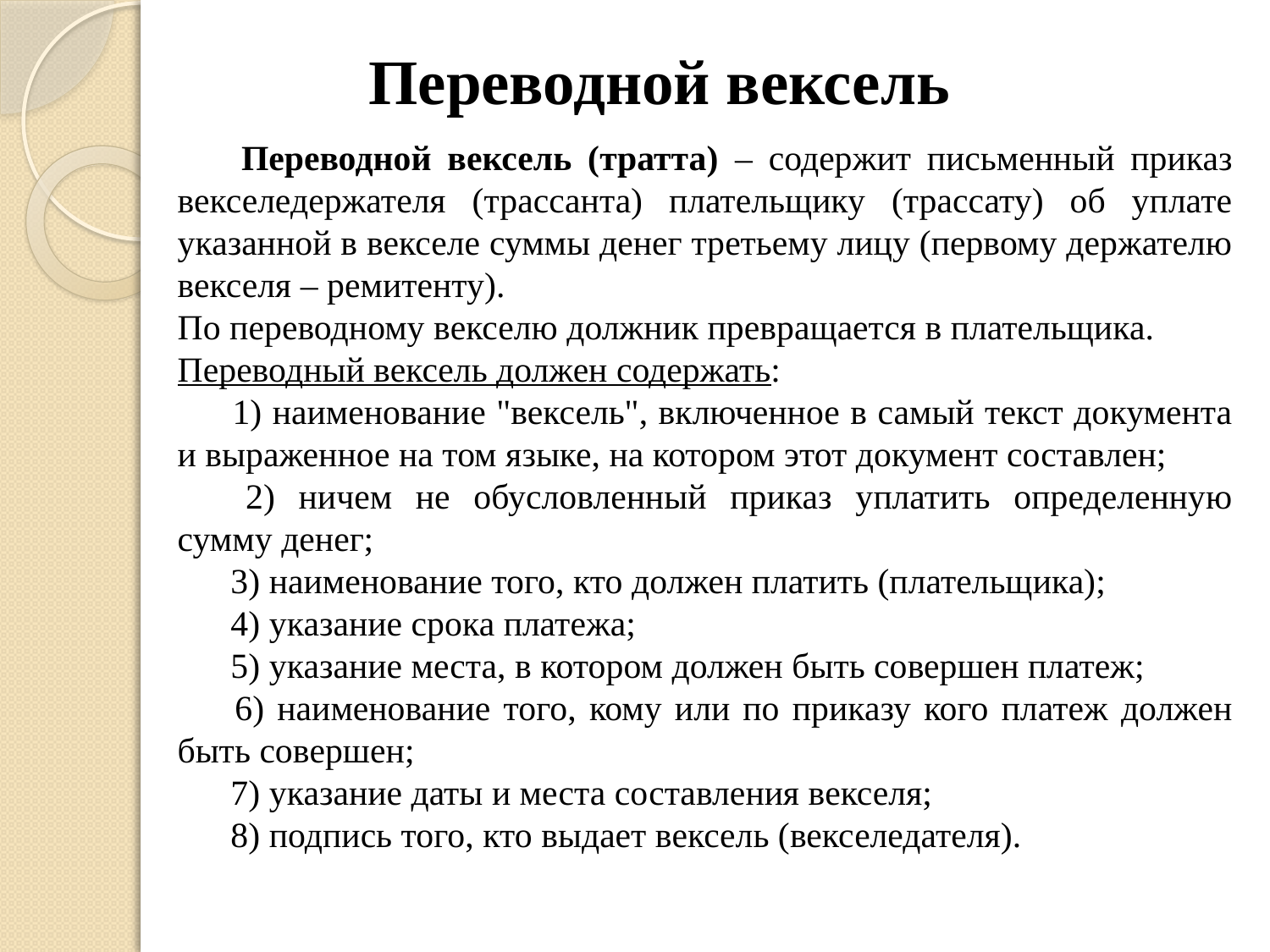

# Переводной вексель
    Переводной вексель (тратта) – содержит письменный приказ векселедержателя (трассанта) плательщику (трассату) об уплате указанной в векселе суммы денег третьему лицу (первому держателю векселя – ремитенту).
По переводному векселю должник превращается в плательщика.
Переводный вексель должен содержать:
      1) наименование "вексель", включенное в самый текст документа и выраженное на том языке, на котором этот документ составлен;
      2) ничем не обусловленный приказ уплатить определенную сумму денег;
      3) наименование того, кто должен платить (плательщика);
      4) указание срока платежа;
      5) указание места, в котором должен быть совершен платеж;
      6) наименование того, кому или по приказу кого платеж должен быть совершен;
      7) указание даты и места составления векселя;
      8) подпись того, кто выдает вексель (векселедателя).